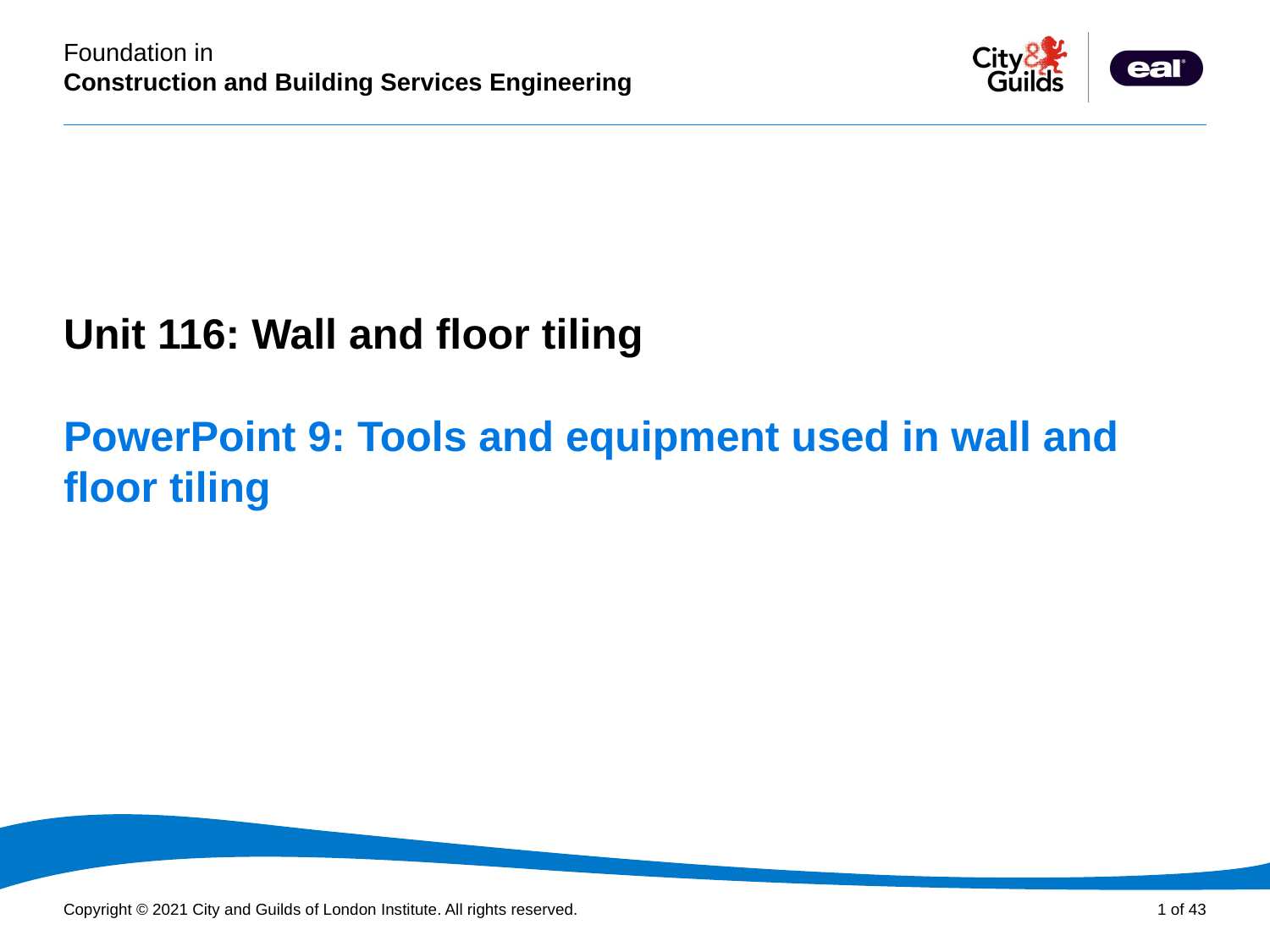

PowerPoint presentation
Unit 116: Wall and floor tiling
# PowerPoint 9: Tools and equipment used in wall and floor tiling